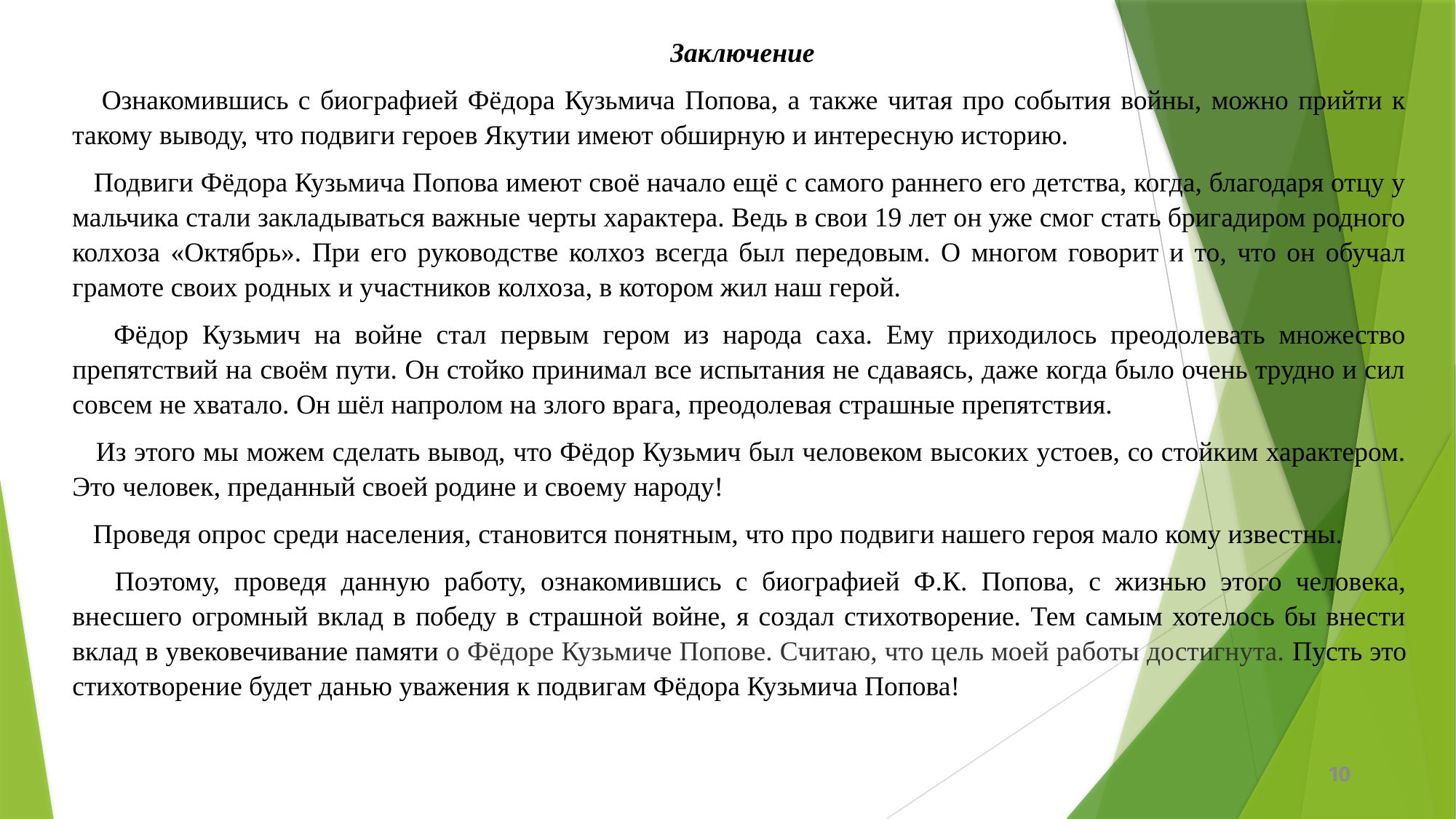

Заключение
   Ознакомившись с биографией Фёдора Кузьмича Попова, а также читая про события войны, можно прийти к такому выводу, что подвиги героев Якутии имеют обширную и интересную историю.
   Подвиги Фёдора Кузьмича Попова имеют своё начало ещё с самого раннего его детства, когда, благодаря отцу у мальчика стали закладываться важные черты характера. Ведь в свои 19 лет он уже смог стать бригадиром родного колхоза «Октябрь». При его руководстве колхоз всегда был передовым. О многом говорит и то, что он обучал грамоте своих родных и участников колхоза, в котором жил наш герой.
   Фёдор Кузьмич на войне стал первым гером из народа саха. Ему приходилось преодолевать множество препятствий на своём пути. Он стойко принимал все испытания не сдаваясь, даже когда было очень трудно и сил совсем не хватало. Он шёл напролом на злого врага, преодолевая страшные препятствия.
   Из этого мы можем сделать вывод, что Фёдор Кузьмич был человеком высоких устоев, со стойким характером. Это человек, преданный своей родине и своему народу!
   Проведя опрос среди населения, становится понятным, что про подвиги нашего героя мало кому известны.
   Поэтому, проведя данную работу, ознакомившись с биографией Ф.К. Попова, с жизнью этого человека, внесшего огромный вклад в победу в страшной войне, я создал стихотворение. Тем самым хотелось бы внести вклад в увековечивание памяти о Фёдоре Кузьмиче Попове. Считаю, что цель моей работы достигнута. Пусть это стихотворение будет данью уважения к подвигам Фёдора Кузьмича Попова!

10